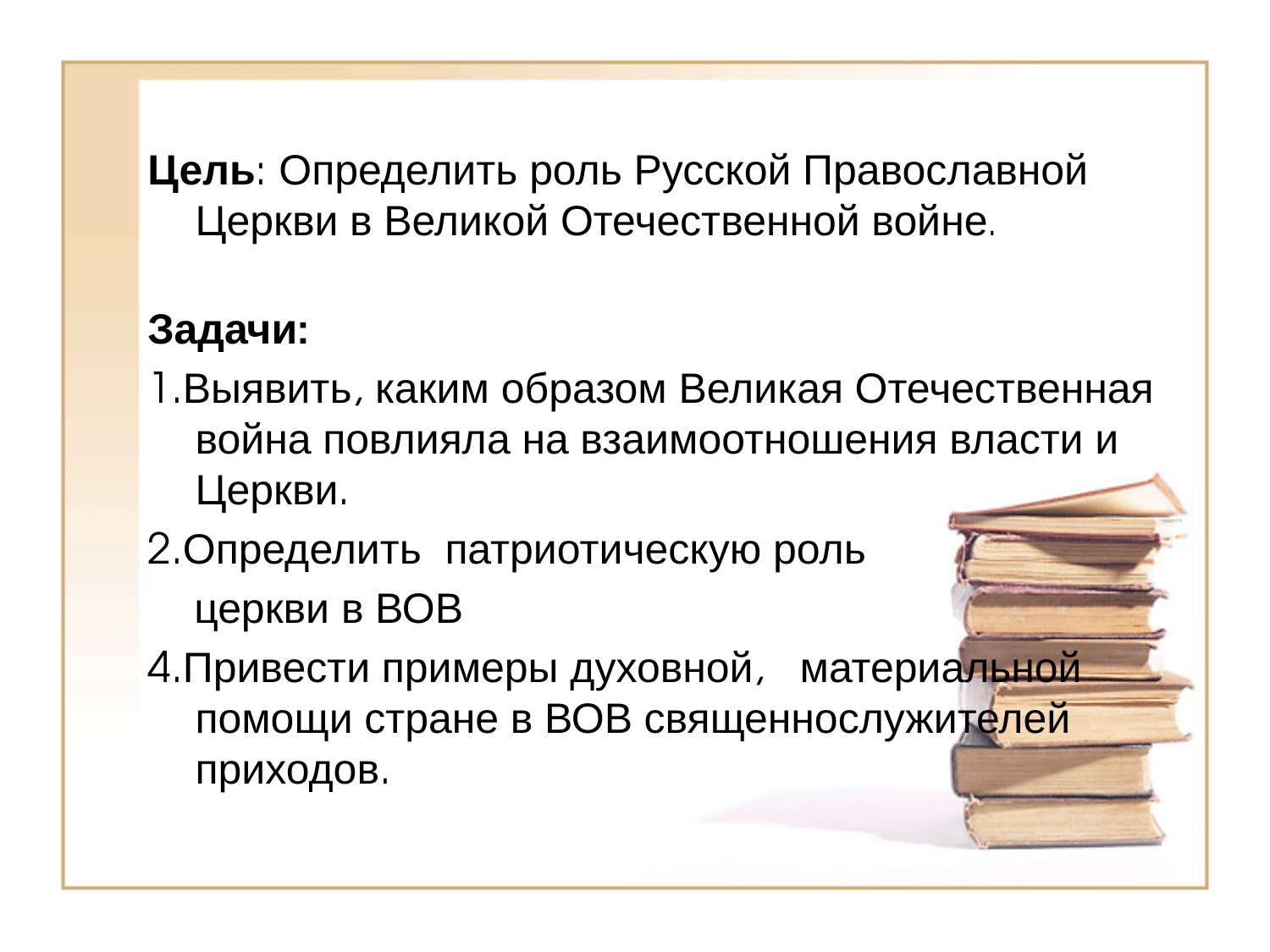

Цель: Определить роль Русской Православной Церкви в Великой Отечественной войне.

Задачи:
1.Выявить, каким образом Великая Отечественная война повлияла на взаимоотношения власти и Церкви.
2.Определить  патриотическую роль
    церкви в ВОВ
4.Привести примеры духовной,   материальной помощи стране в ВОВ священнослужителей приходов.